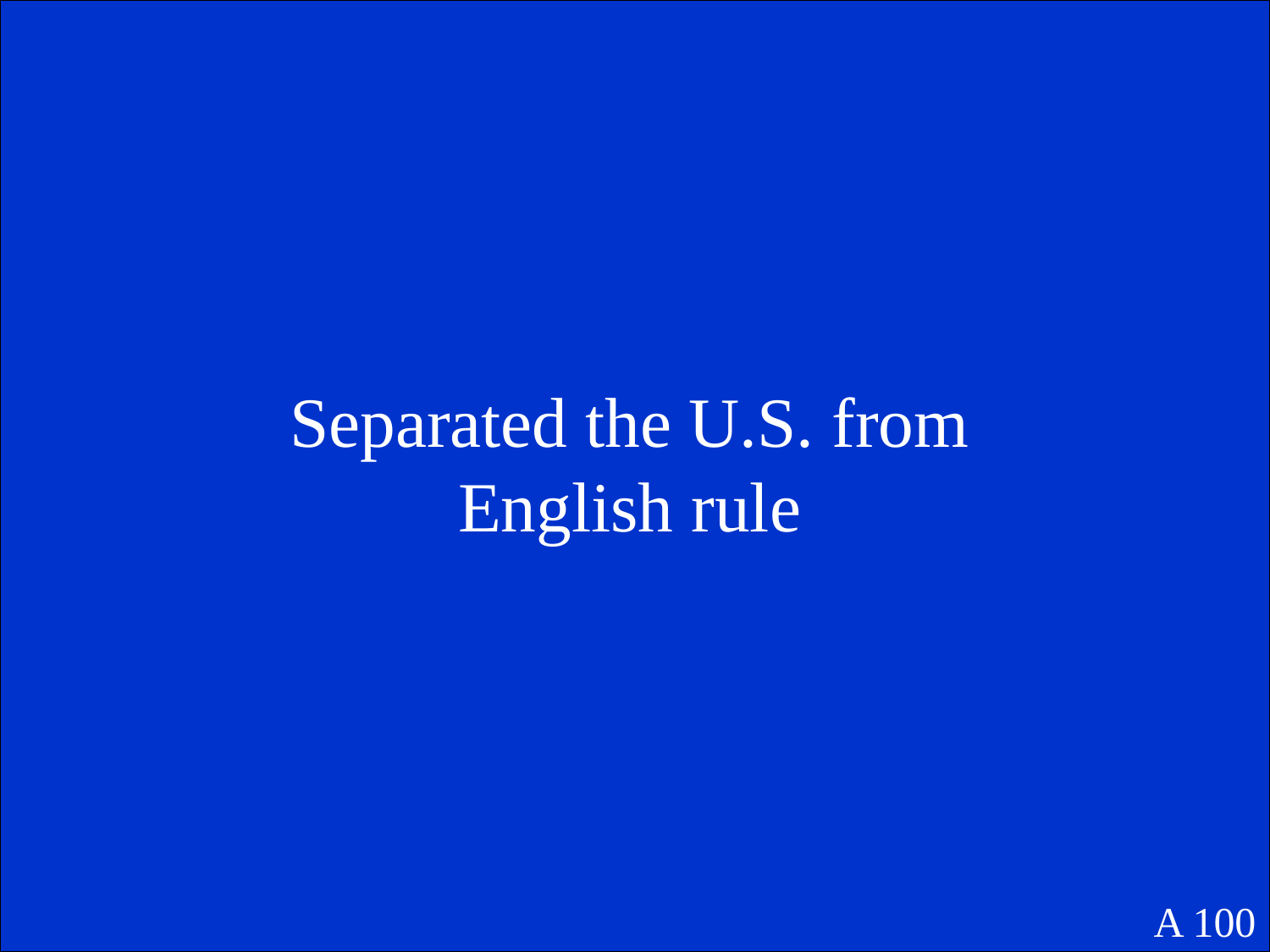

Separated the U.S. from English rule
A 100